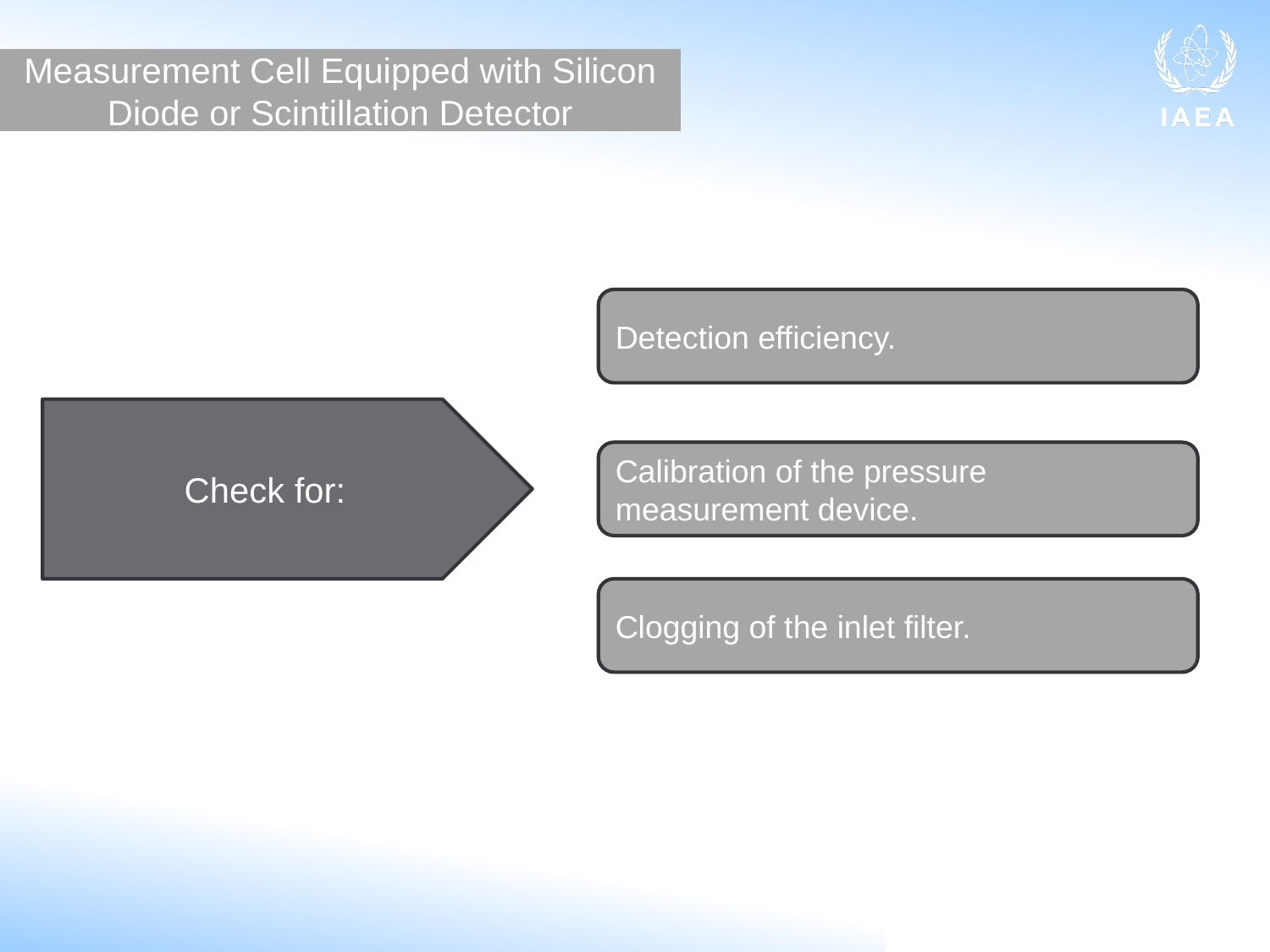

Measurement Cell Equipped with Silicon Diode or Scintillation Detector
Detection efficiency.
Check for:
Calibration of the pressure measurement device.
Clogging of the inlet filter.